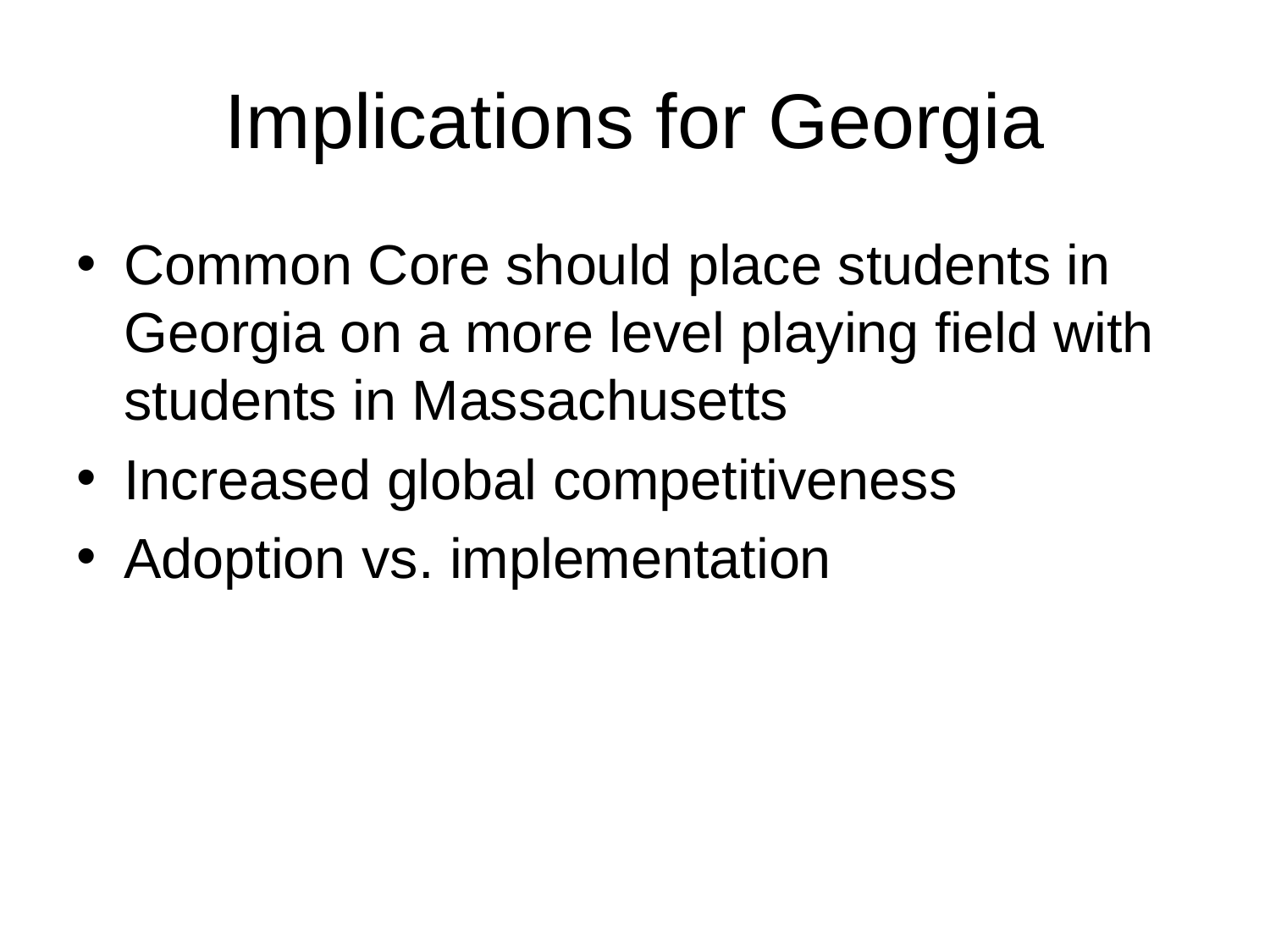

# Implications for Georgia
Common Core should place students in Georgia on a more level playing field with students in Massachusetts
Increased global competitiveness
Adoption vs. implementation